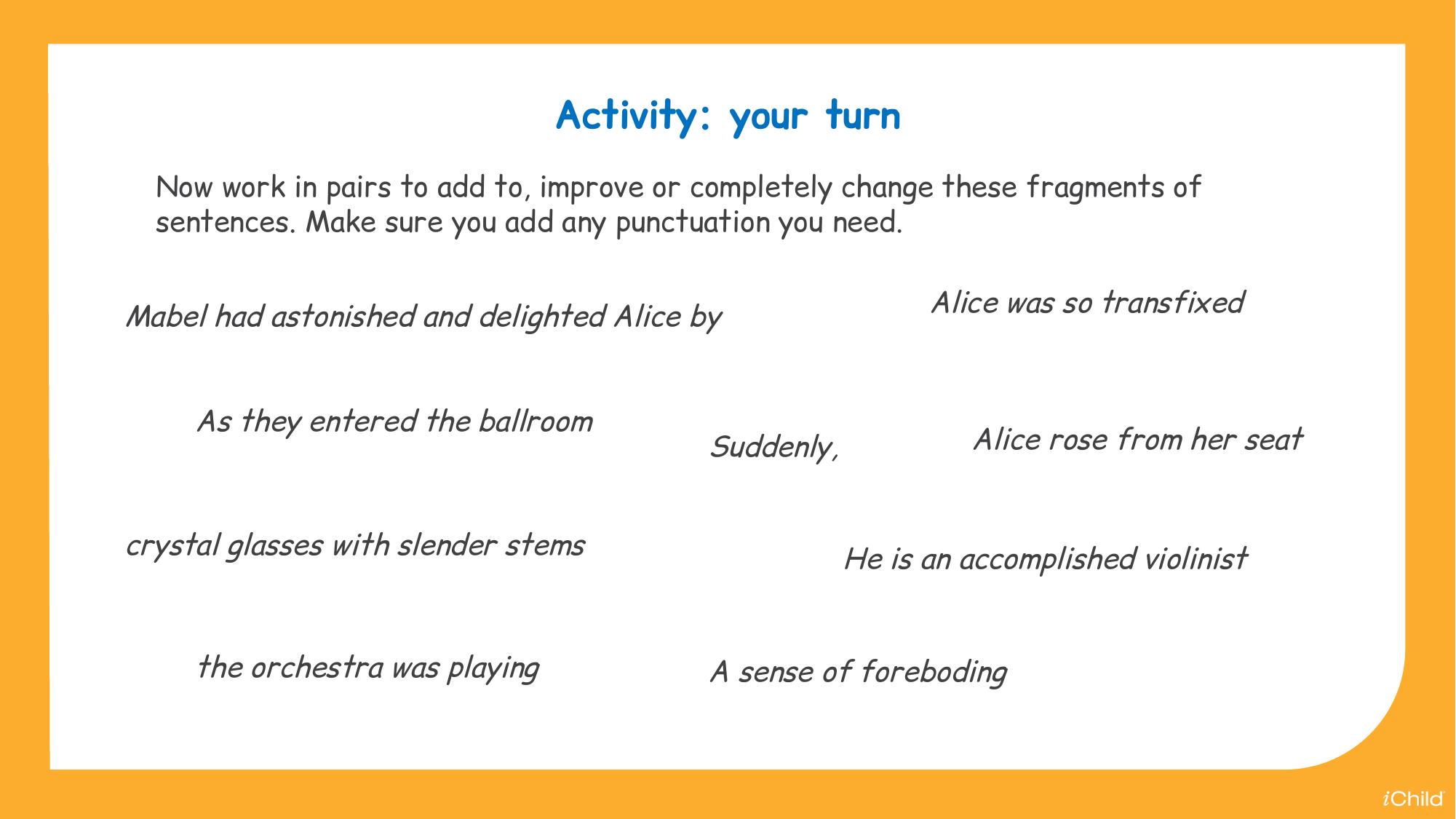

Activity: your turn
Now work in pairs to add to, improve or completely change these fragments of sentences. Make sure you add any punctuation you need.
Alice was so transfixed
Mabel had astonished and delighted Alice by
As they entered the ballroom
Alice rose from her seat
Suddenly,
crystal glasses with slender stems
He is an accomplished violinist
the orchestra was playing
A sense of foreboding